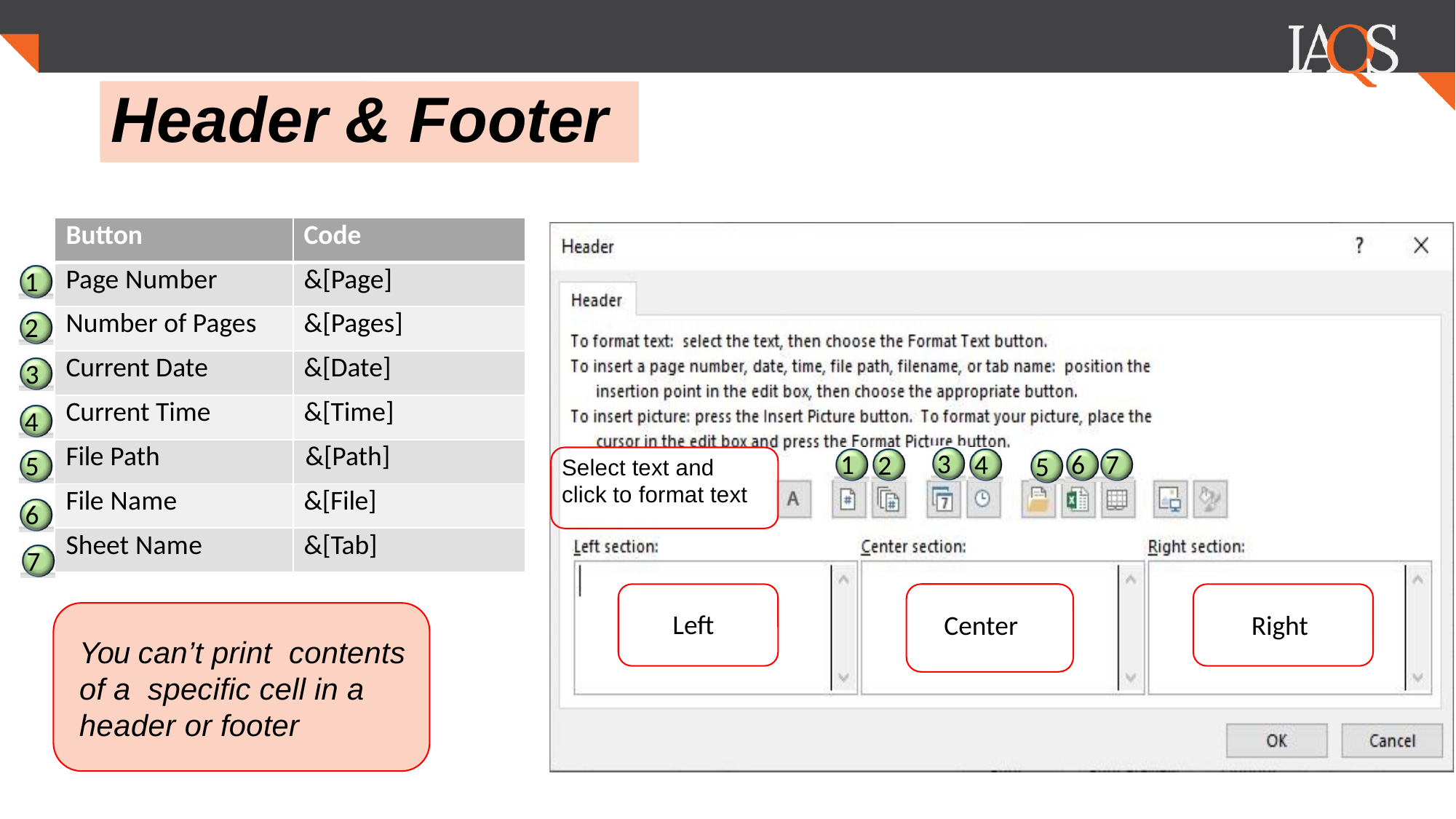

.
# Header & Footer

| Button | Code |
| --- | --- |
| Page Number | &[Page] |
| Number of Pages | &[Pages] |
| Current Date | &[Date] |
| Current Time | &[Time] |
| File Path | &[Path] |
| File Name | &[File] |
| Sheet Name | &[Tab] |

 1
 2
 3
 4
 3

Select text and click to format text

 1
 4
 6
 7
 2
 5
 5
 6
 7

Left

Center
Right
You can’t print  contents of a  specific cell in a  header or footer